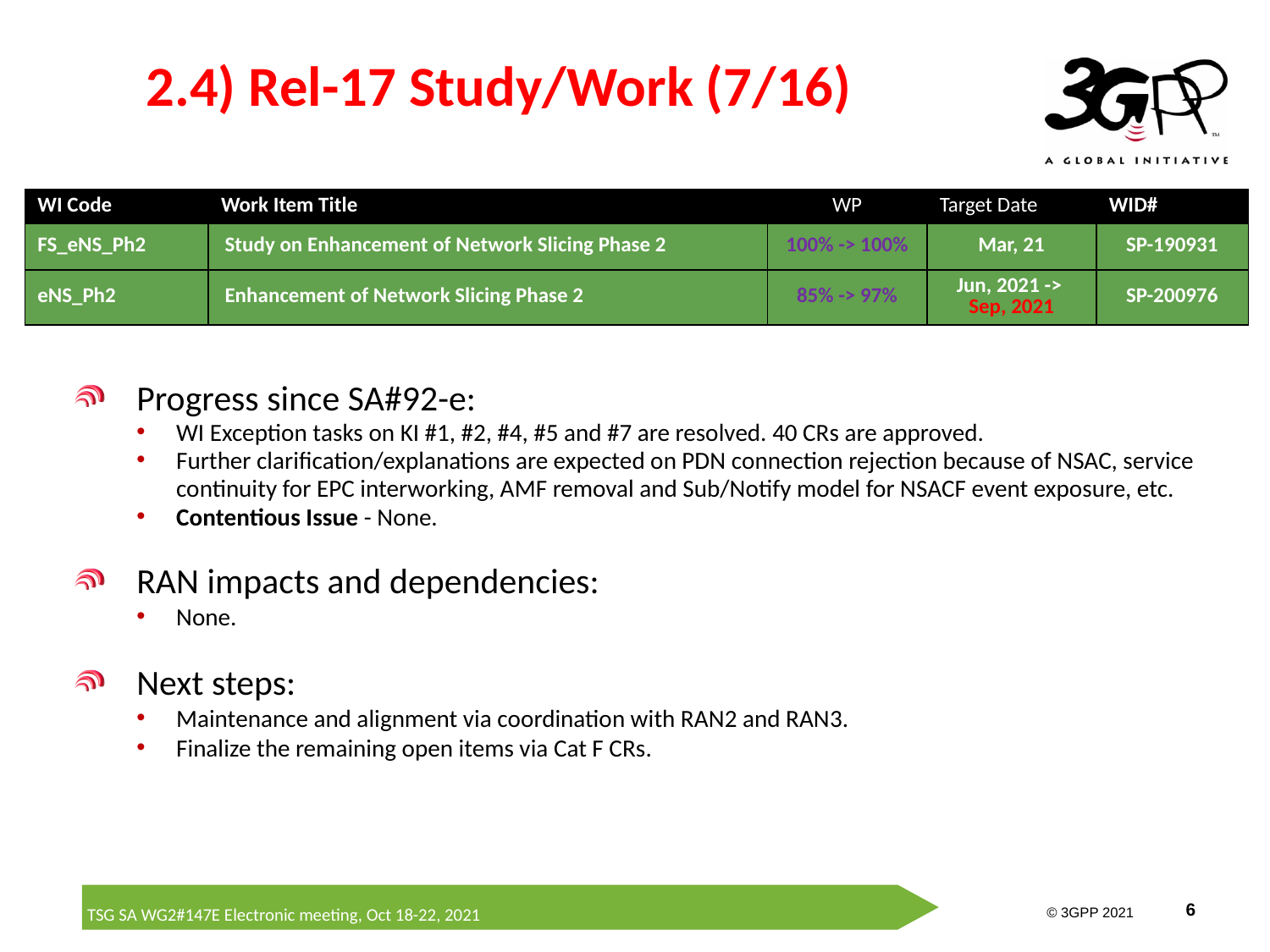

# 2.4) Rel-17 Study/Work (7/16)
| WI Code | Work Item Title | WP | Target Date | WID# |
| --- | --- | --- | --- | --- |
| FS\_eNS\_Ph2 | Study on Enhancement of Network Slicing Phase 2 | 100% -> 100% | Mar, 21 | SP-190931 |
| eNS\_Ph2 | Enhancement of Network Slicing Phase 2 | 85% -> 97% | Jun, 2021 -> Sep, 2021 | SP-200976 |
Progress since SA#92-e:
WI Exception tasks on KI #1, #2, #4, #5 and #7 are resolved. 40 CRs are approved.
Further clarification/explanations are expected on PDN connection rejection because of NSAC, service continuity for EPC interworking, AMF removal and Sub/Notify model for NSACF event exposure, etc.
Contentious Issue - None.

RAN impacts and dependencies:
None.

Next steps:
Maintenance and alignment via coordination with RAN2 and RAN3.
Finalize the remaining open items via Cat F CRs.